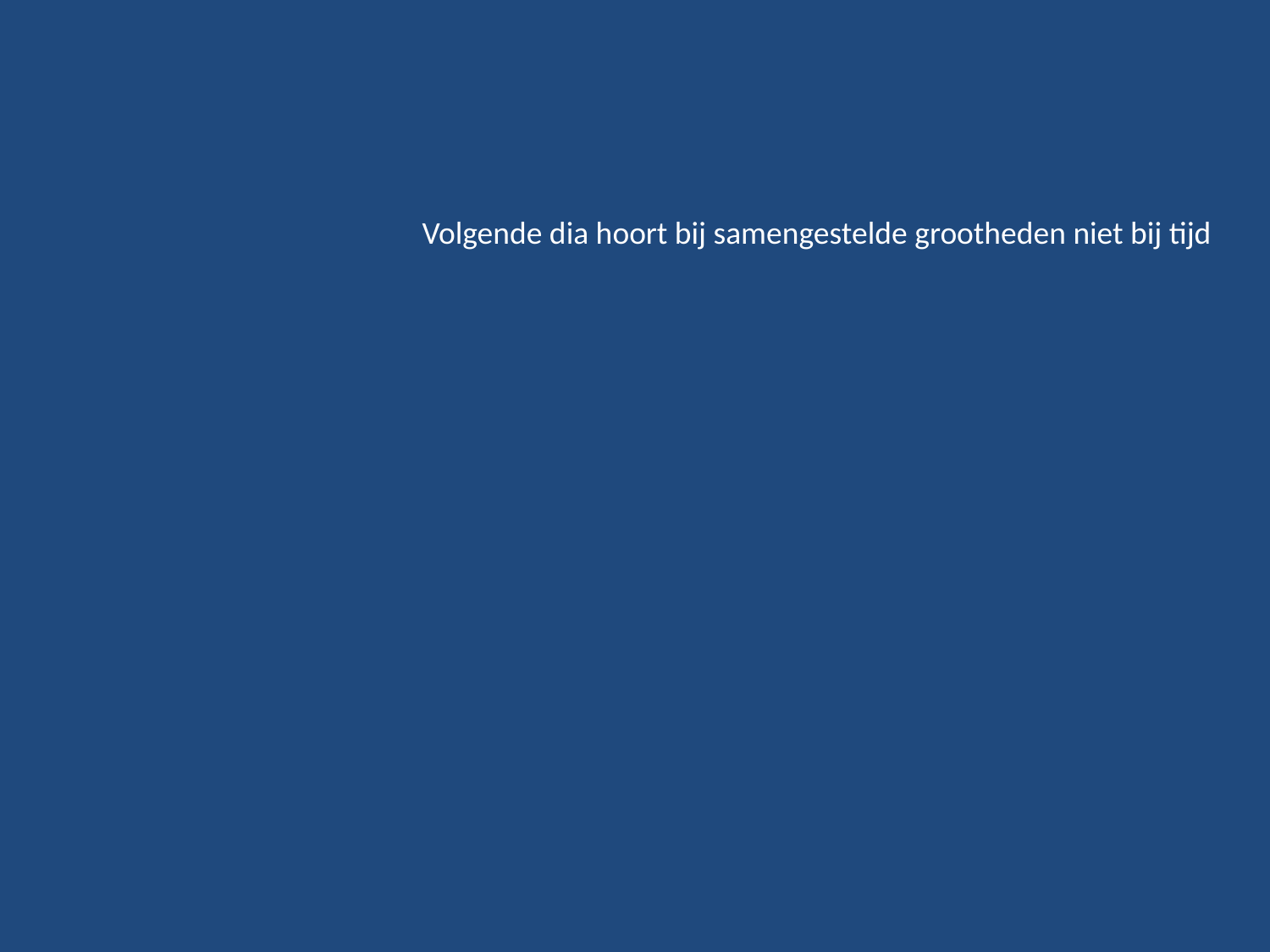

Volgende dia hoort bij samengestelde grootheden niet bij tijd